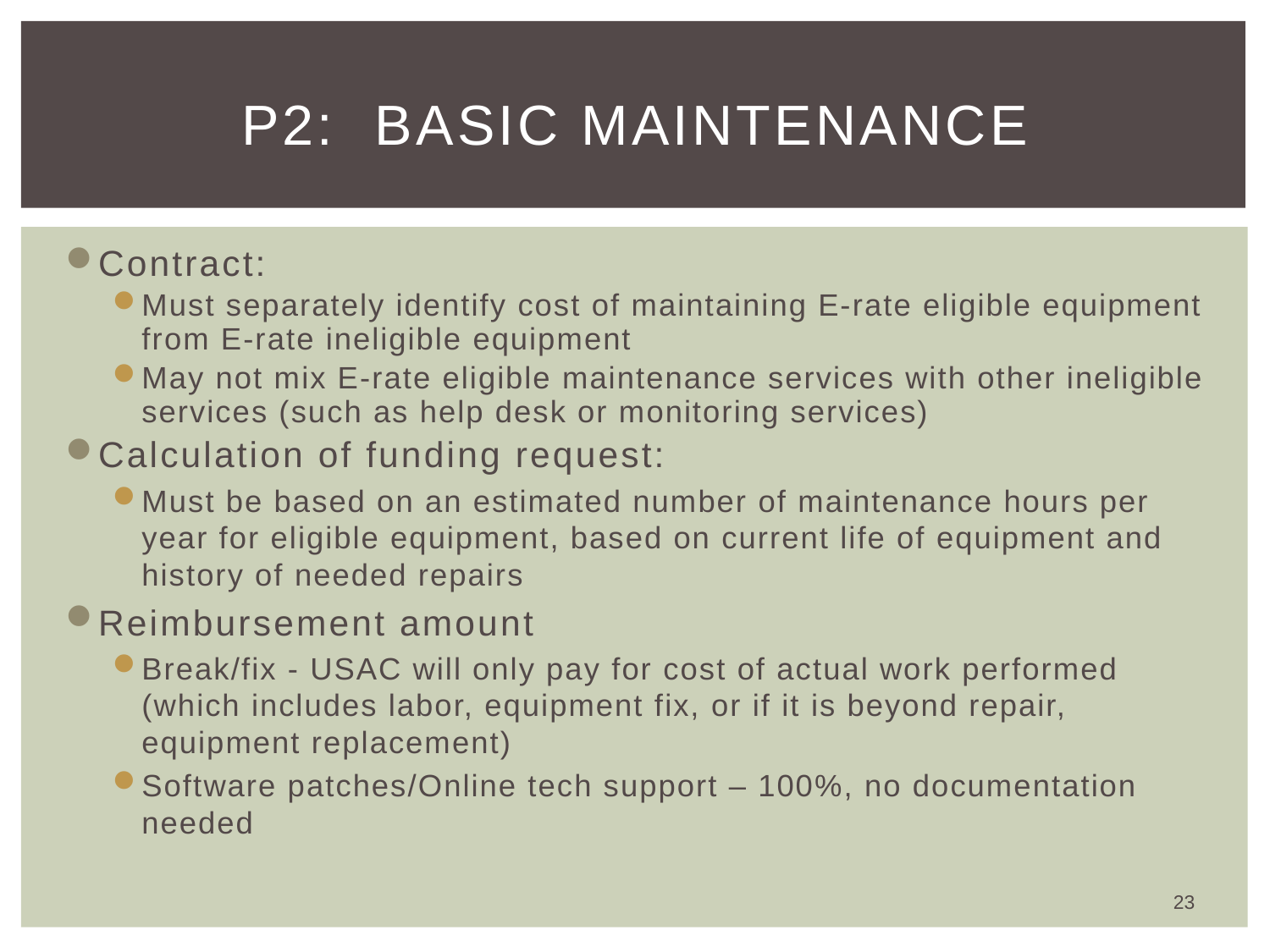

# P2:  Basic Maintenance
Contract:
Must separately identify cost of maintaining E-rate eligible equipment from E-rate ineligible equipment
May not mix E-rate eligible maintenance services with other ineligible services (such as help desk or monitoring services)
Calculation of funding request:
Must be based on an estimated number of maintenance hours per year for eligible equipment, based on current life of equipment and history of needed repairs
Reimbursement amount
Break/fix - USAC will only pay for cost of actual work performed (which includes labor, equipment fix, or if it is beyond repair, equipment replacement)
Software patches/Online tech support – 100%, no documentation needed

23